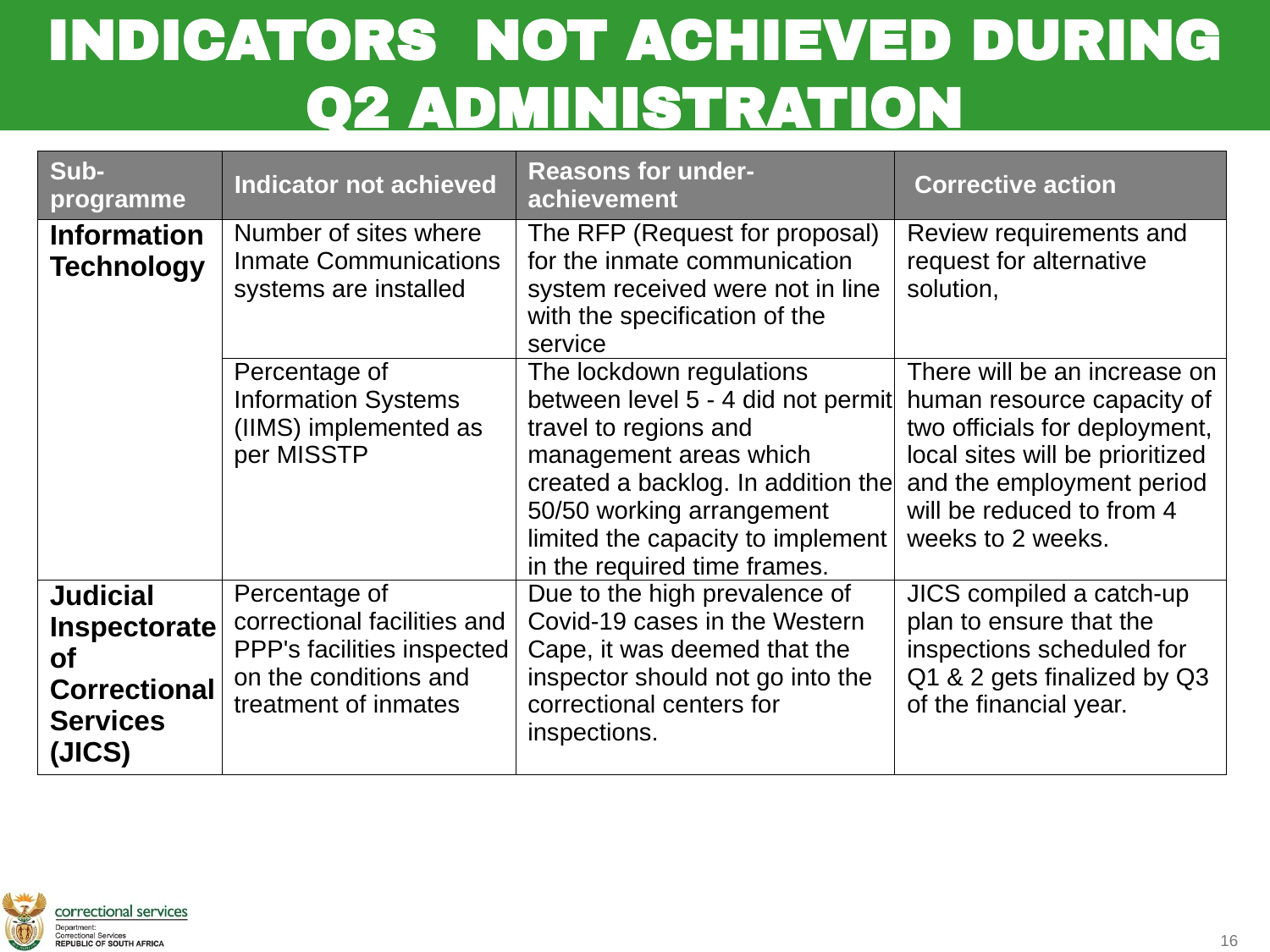

INDICATORS  NOT ACHIEVED DURING Q2 ADMINISTRATION
| Sub-programme | Indicator not achieved | Reasons for under-achievement | Corrective action |
| --- | --- | --- | --- |
| Information Technology | Number of sites where Inmate Communications systems are installed | The RFP (Request for proposal) for the inmate communication system received were not in line with the specification of the service | Review requirements and request for alternative solution, |
|  | Percentage of Information Systems (IIMS) implemented as per MISSTP | The lockdown regulations between level 5 - 4 did not permit travel to regions and management areas which created a backlog. In addition the 50/50 working arrangement limited the capacity to implement in the required time frames. | There will be an increase on human resource capacity of two officials for deployment, local sites will be prioritized and the employment period will be reduced to from 4 weeks to 2 weeks. |
| Judicial Inspectorate of Correctional Services (JICS) | Percentage of correctional facilities and PPP's facilities inspected on the conditions and treatment of inmates | Due to the high prevalence of Covid-19 cases in the Western Cape, it was deemed that the inspector should not go into the correctional centers for inspections. | JICS compiled a catch-up plan to ensure that the inspections scheduled for Q1 & 2 gets finalized by Q3 of the financial year. |